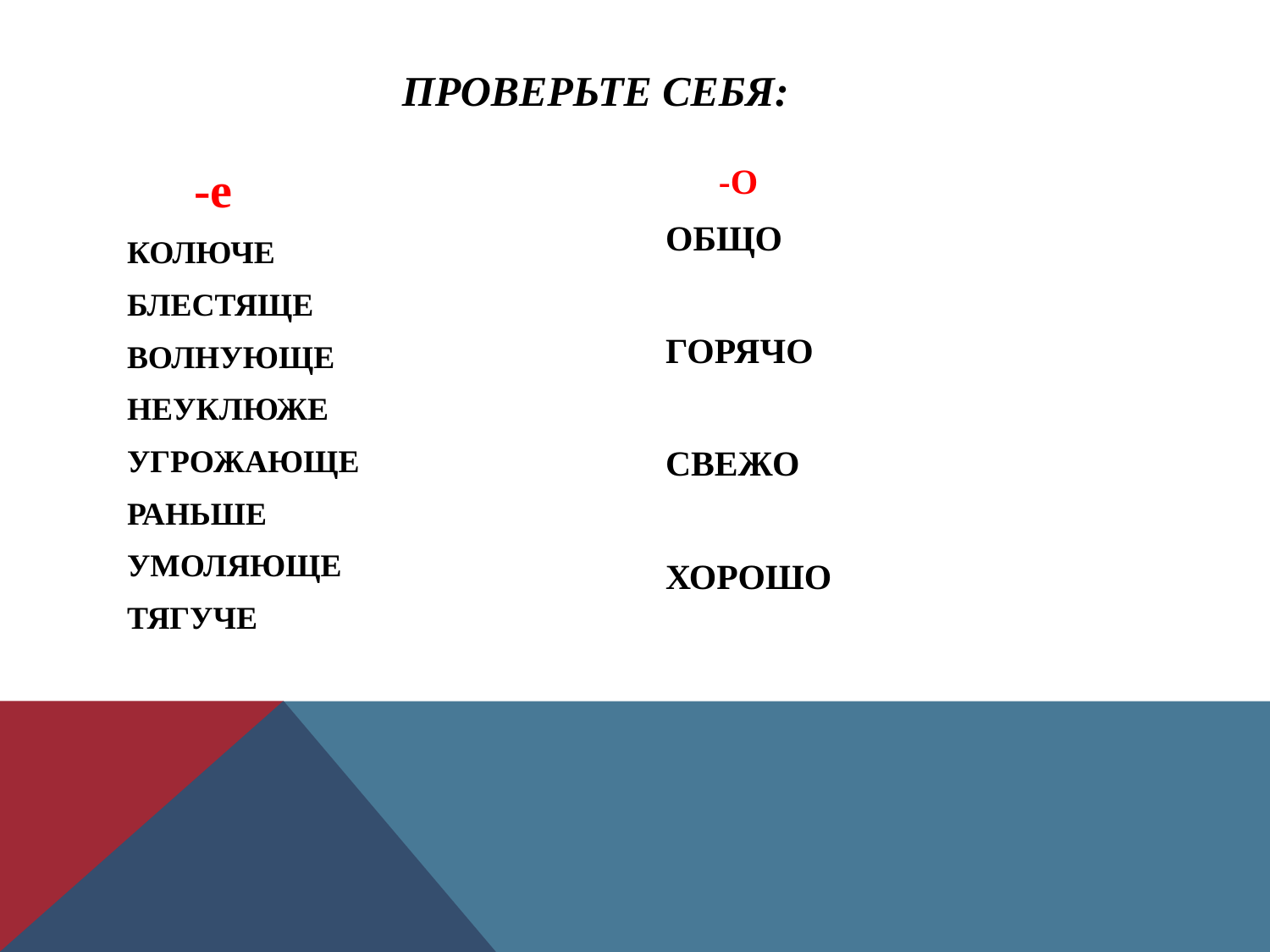

# ПРОВЕРЬТЕ СЕБЯ:
     -е
КОЛЮЧЕ
БЛЕСТЯЩЕ
ВОЛНУЮЩЕ
НЕУКЛЮЖЕ
УГРОЖАЮЩЕ
РАНЬШЕ
УМОЛЯЮЩЕ
ТЯГУЧЕ
      -О
ОБЩО

ГОРЯЧО

СВЕЖО

ХОРОШО